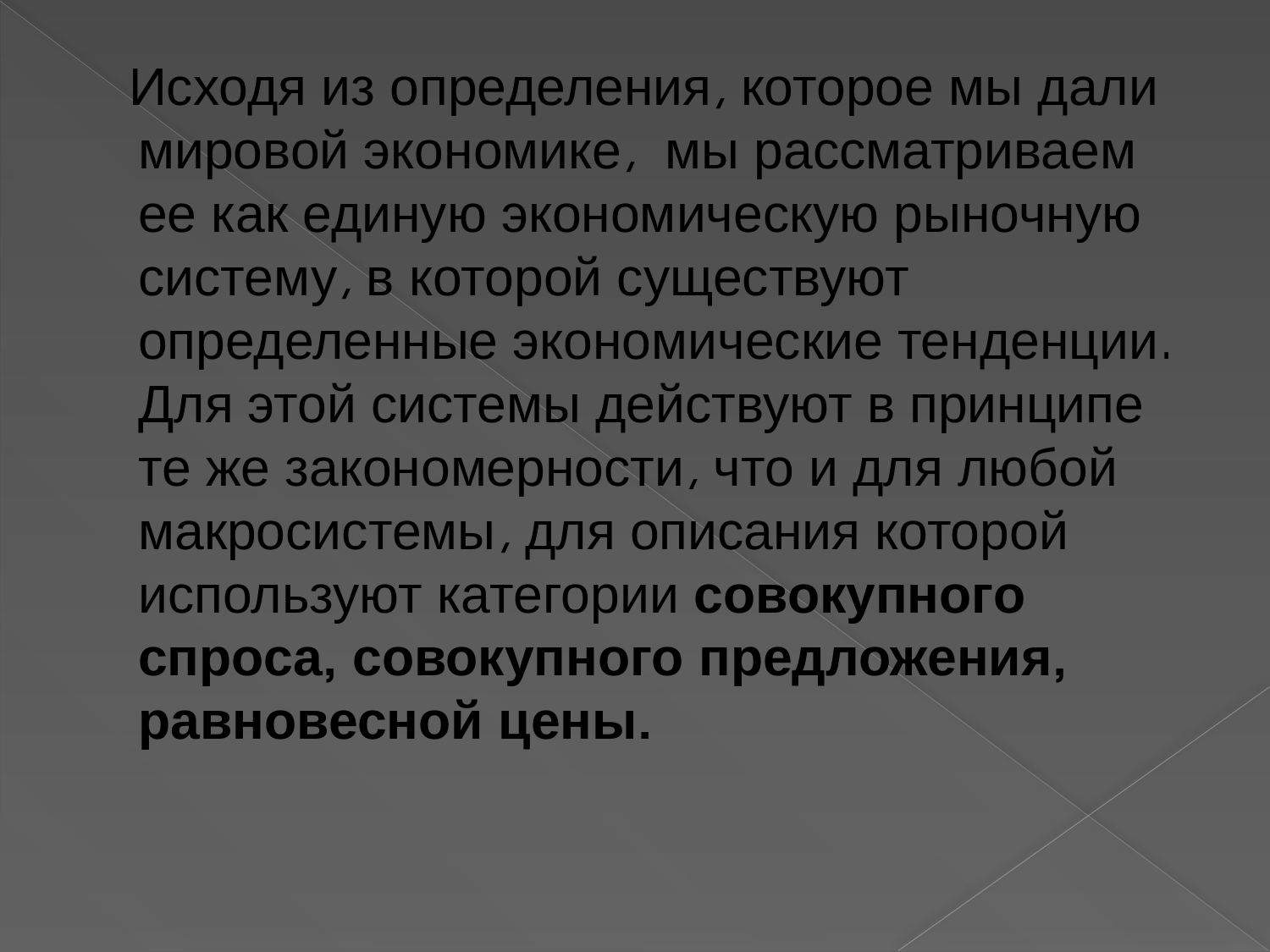

Исходя из определения, которое мы дали мировой экономике,  мы рассматриваем ее как единую экономическую рыночную систему, в которой существуют определенные экономические тенденции. Для этой системы действуют в принципе те же закономерности, что и для любой макросистемы, для описания которой используют категории совокупного спроса, совокупного предложения, равновесной цены.